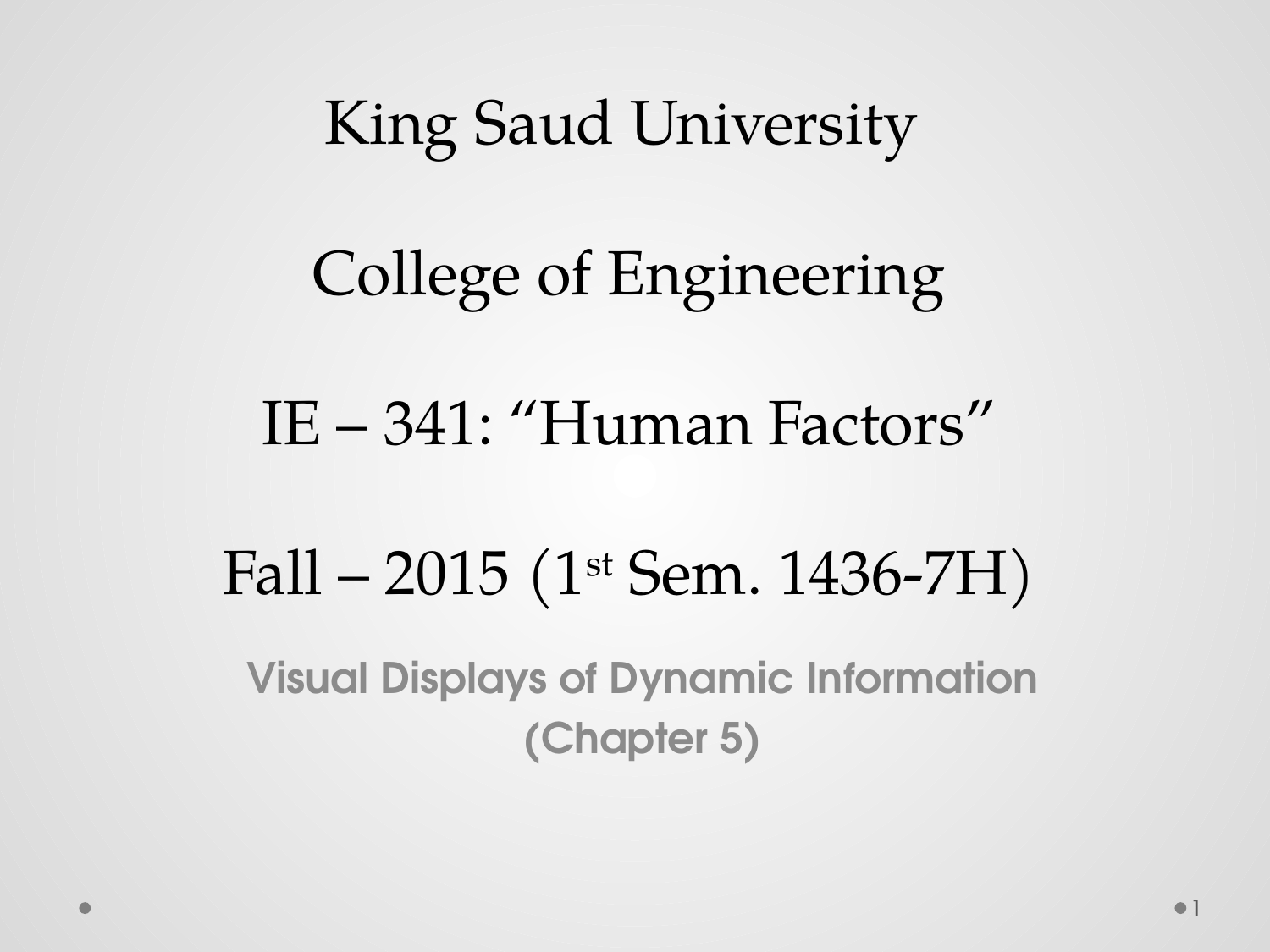

# King Saud University College of Engineering IE – 341: “Human Factors” Fall – 2015 (1st Sem. 1436-7H)
Visual Displays of Dynamic Information
(Chapter 5)

1